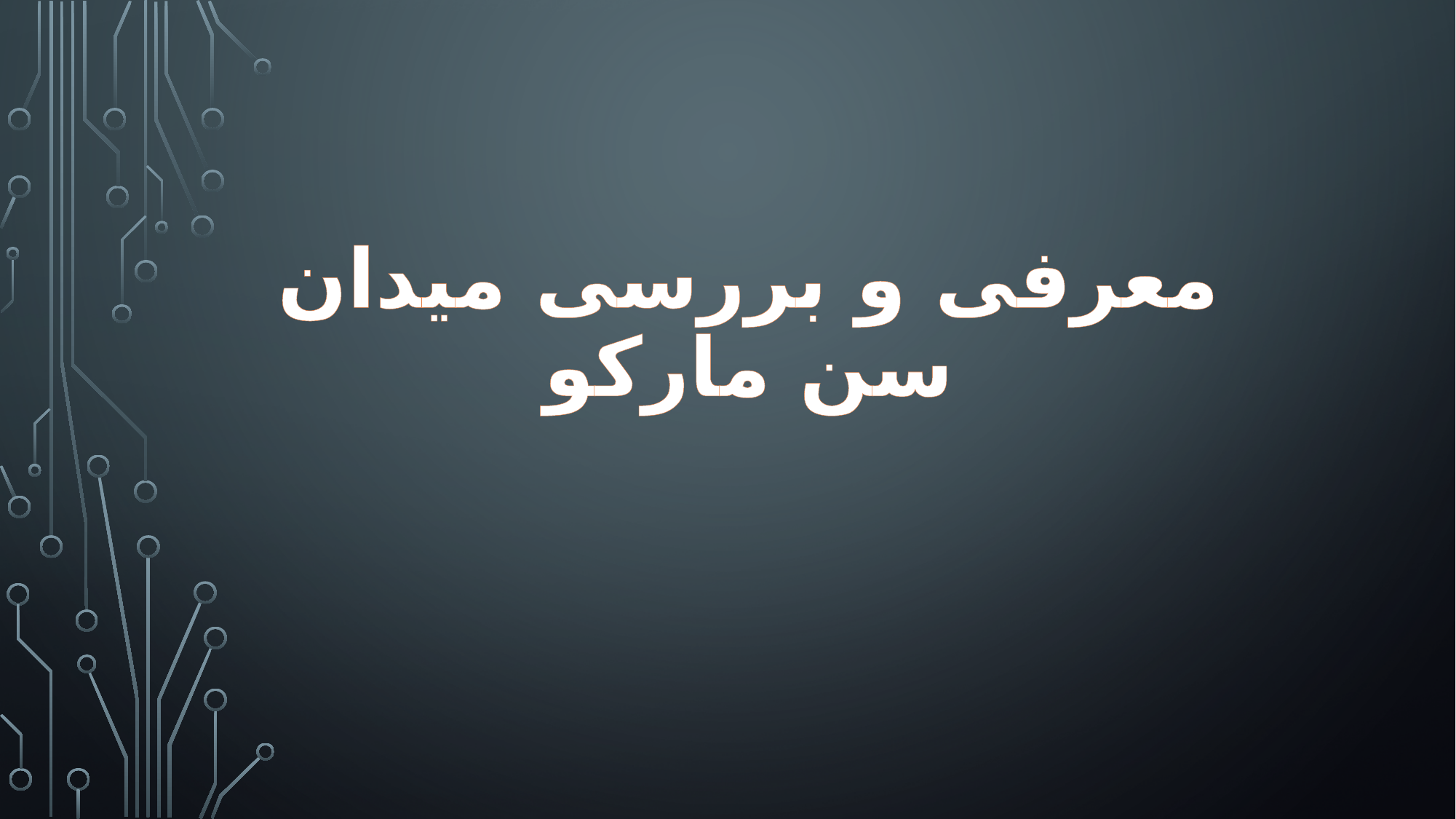

# معرفی و بررسی میدان سن مارکو